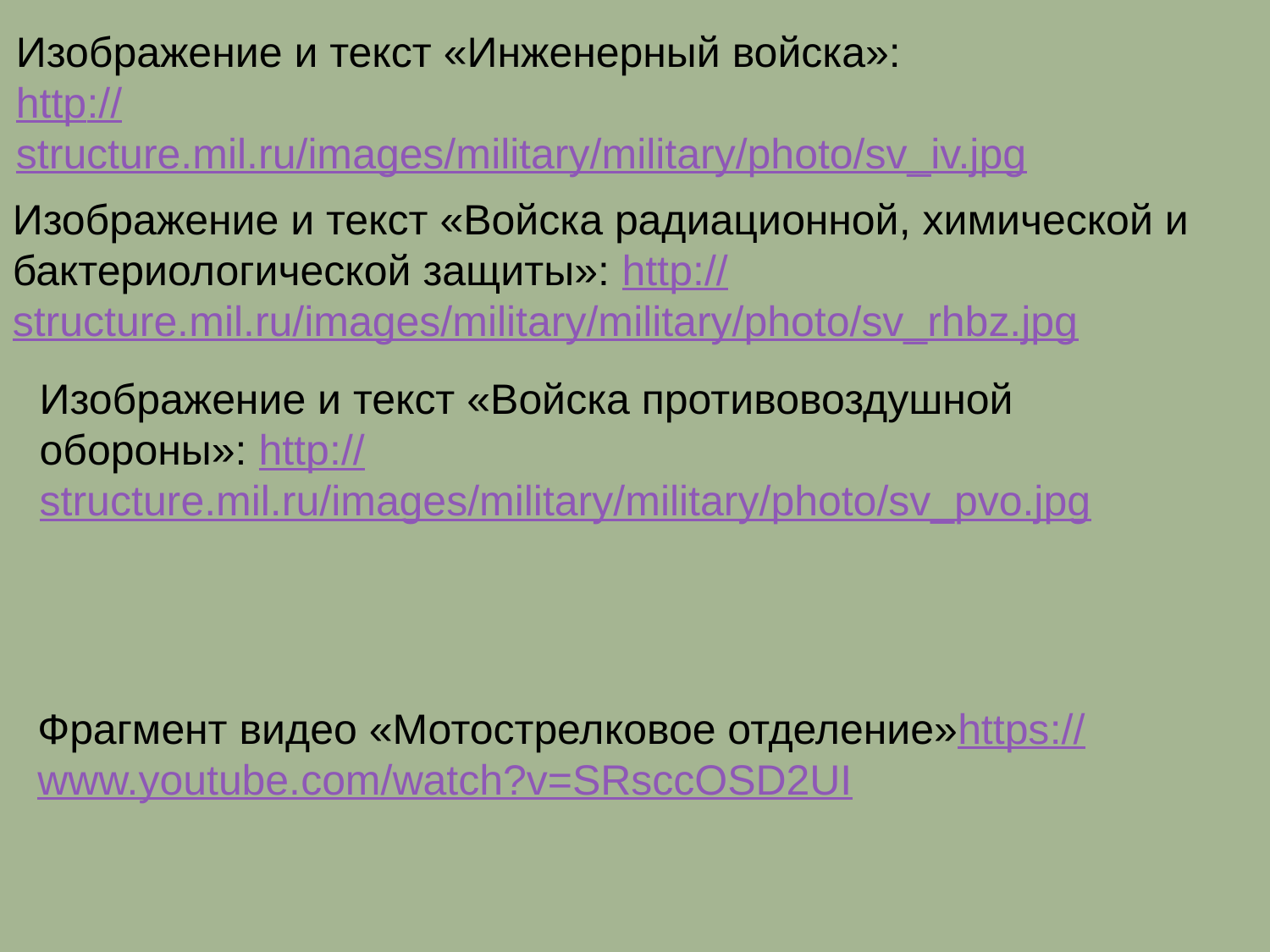

Изображение и текст «Инженерный войска»:
http://structure.mil.ru/images/military/military/photo/sv_iv.jpg

Изображение и текст «Войска радиационной, химической и бактериологической защиты»: http://structure.mil.ru/images/military/military/photo/sv_rhbz.jpg

Изображение и текст «Войска противовоздушной обороны»: http://structure.mil.ru/images/military/military/photo/sv_pvo.jpg

Фрагмент видео «Мотострелковое отделение»https://www.youtube.com/watch?v=SRsccOSD2UI